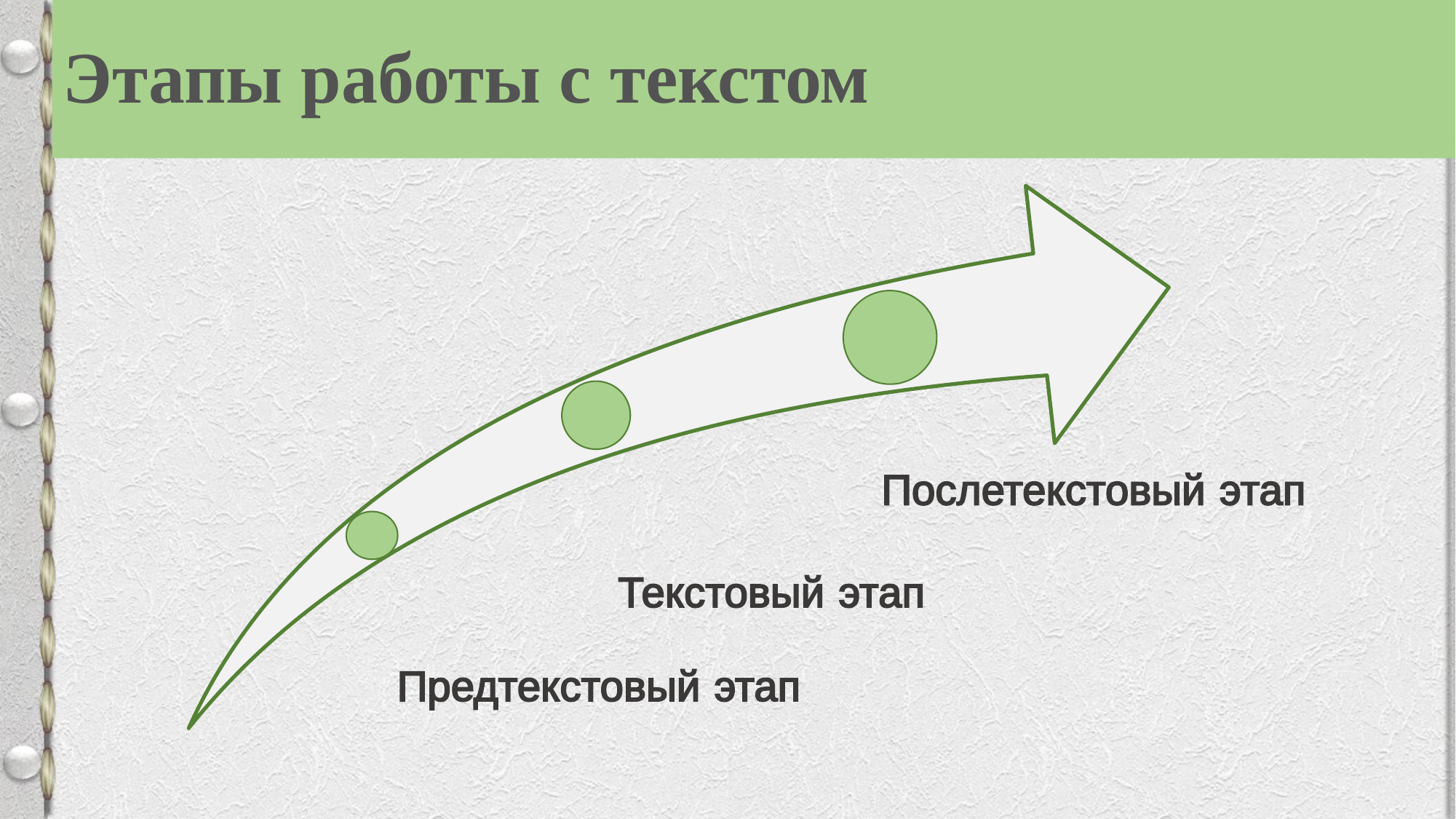

# Этапы работы с текстом

Послетекстовый этап

Текстовый этап
Предтекстовый этап